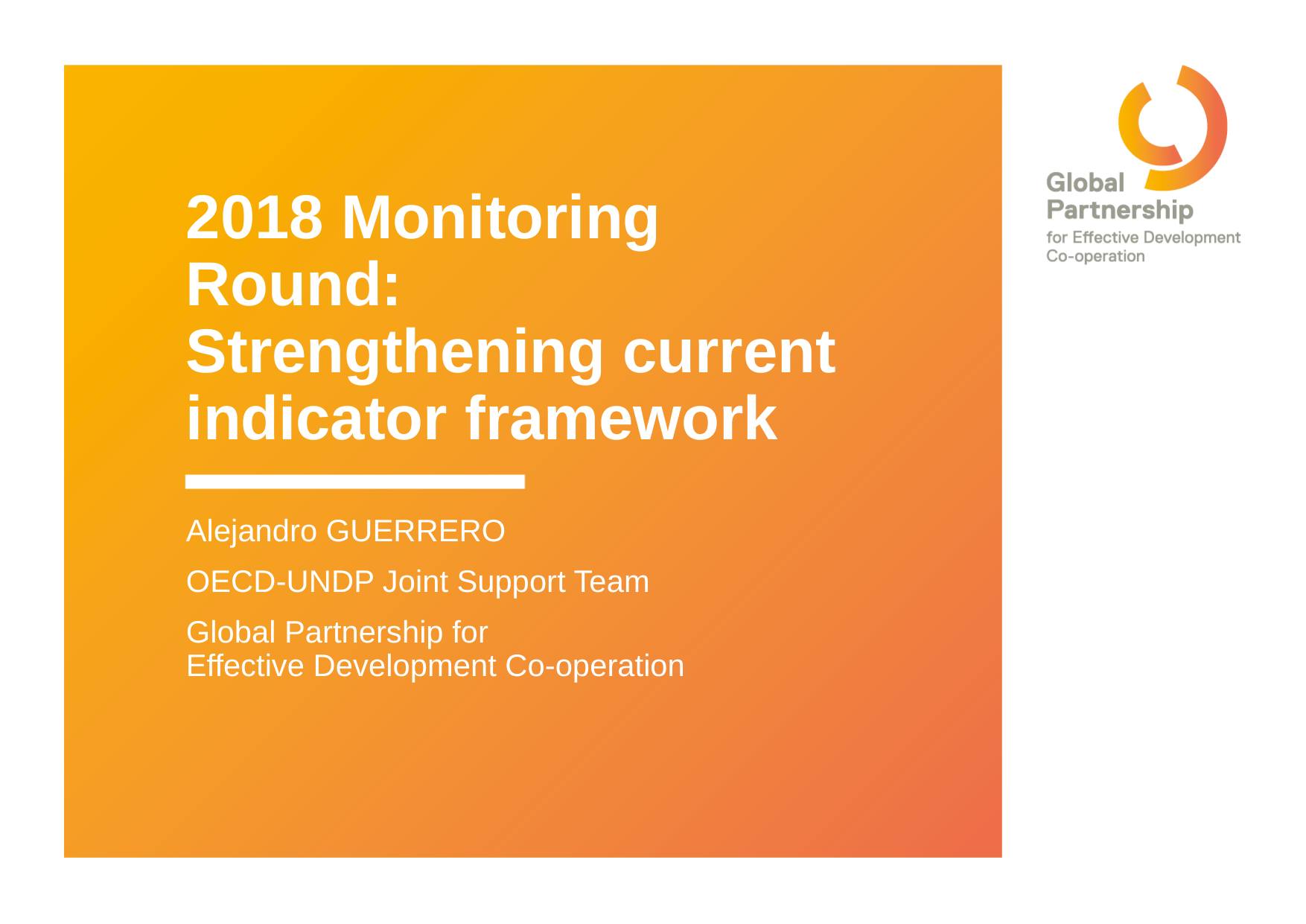

# 2018 Monitoring Round: Strengthening current indicator framework
Alejandro GUERRERO
OECD-UNDP Joint Support Team
Global Partnership for
Effective Development Co-operation